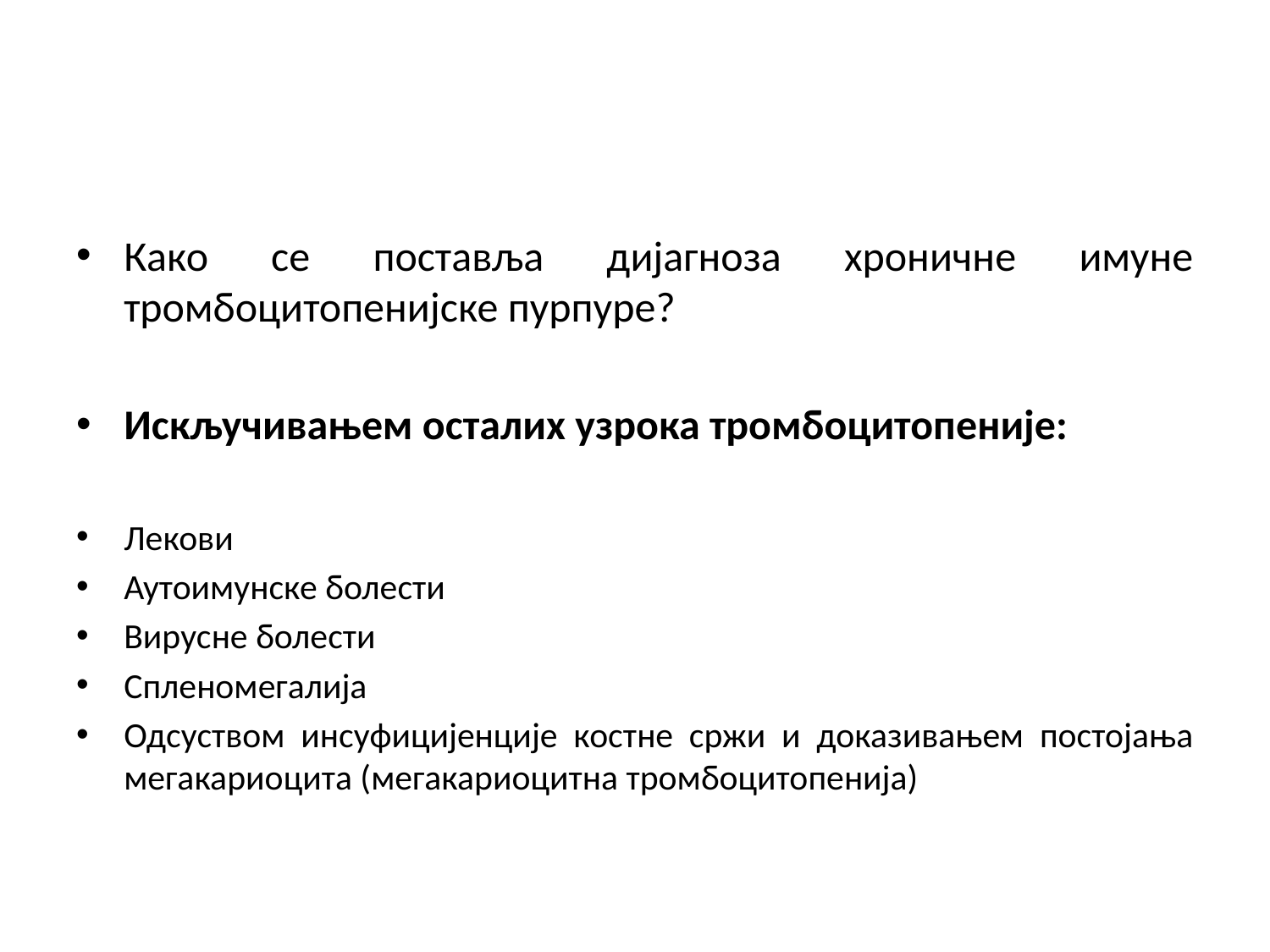

#
Како се поставља дијагноза хроничне имуне тромбоцитопенијске пурпуре?

Искључивањем осталих узрока тромбоцитопеније:

Лекови
Аутоимунске болести
Вирусне болести
Спленомегалија
Одсуством инсуфицијенције костне сржи и доказивањем постојања мегакариоцита (мегакариоцитна тромбоцитопенија)